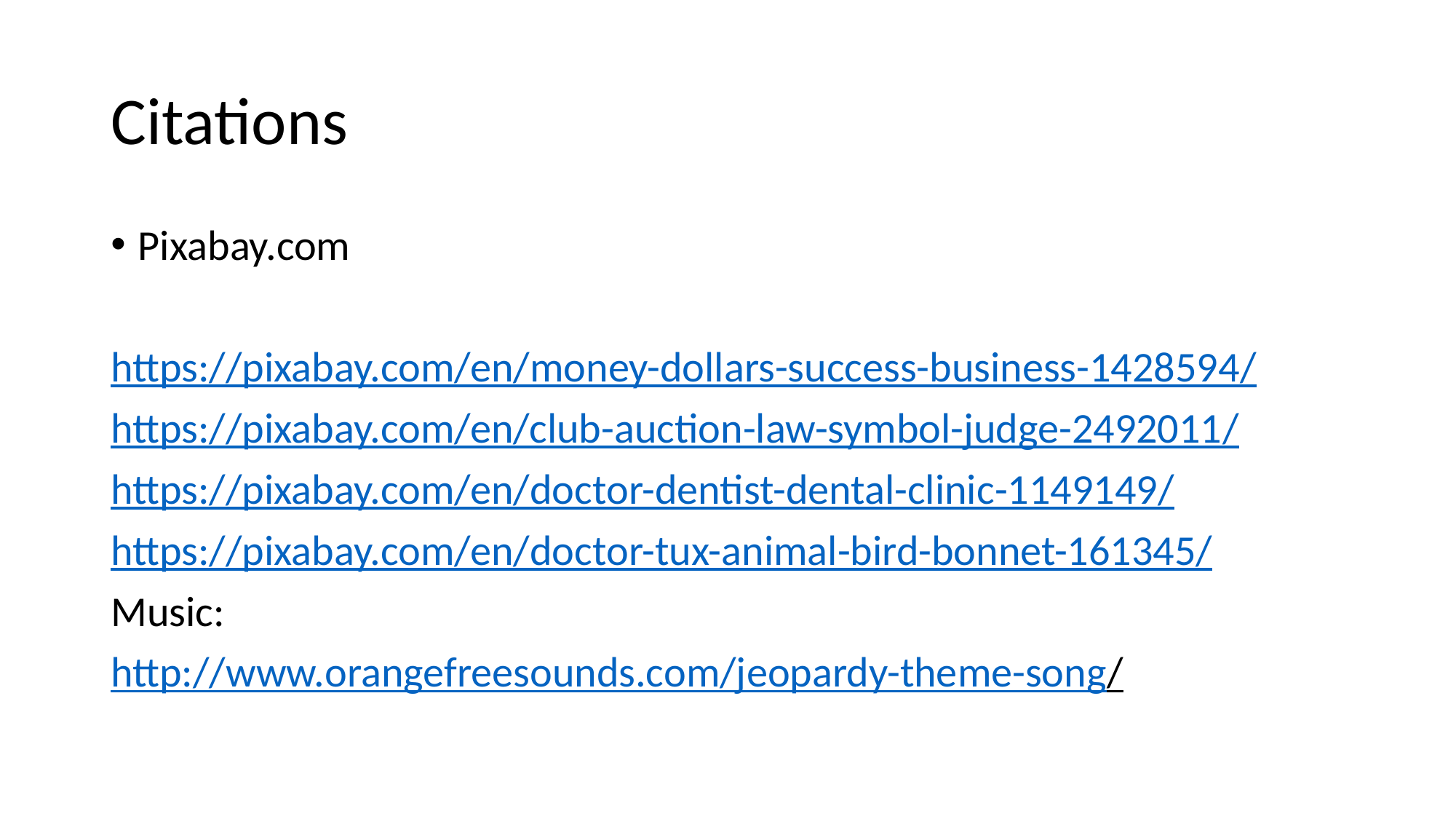

# Citations
Pixabay.com

https://pixabay.com/en/money-dollars-success-business-1428594/
https://pixabay.com/en/club-auction-law-symbol-judge-2492011/
https://pixabay.com/en/doctor-dentist-dental-clinic-1149149/
https://pixabay.com/en/doctor-tux-animal-bird-bonnet-161345/
Music:
http://www.orangefreesounds.com/jeopardy-theme-song/